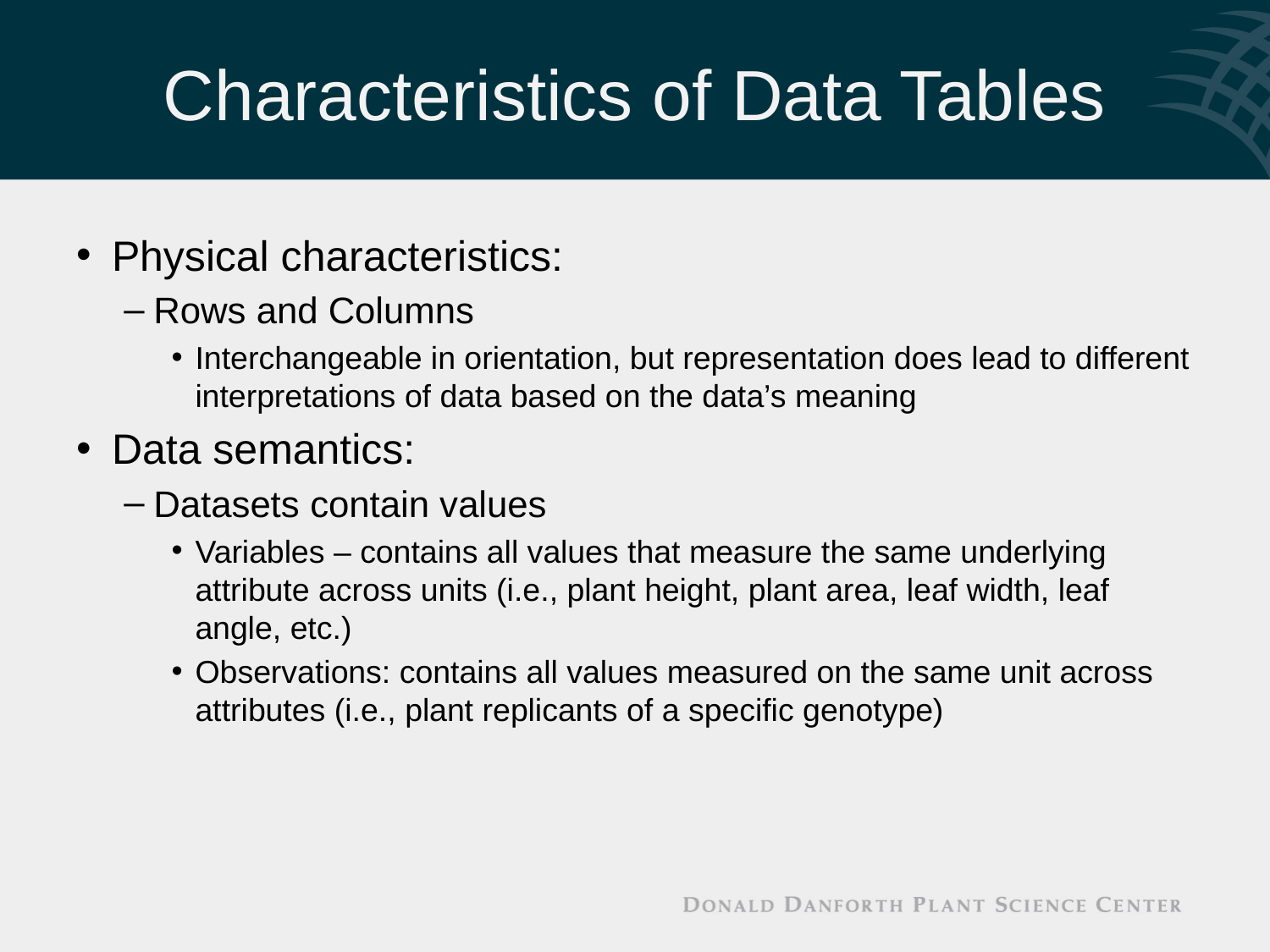

# Characteristics of Data Tables
Physical characteristics:
Rows and Columns
Interchangeable in orientation, but representation does lead to different interpretations of data based on the data’s meaning
Data semantics:
Datasets contain values
Variables – contains all values that measure the same underlying attribute across units (i.e., plant height, plant area, leaf width, leaf angle, etc.)
Observations: contains all values measured on the same unit across attributes (i.e., plant replicants of a specific genotype)